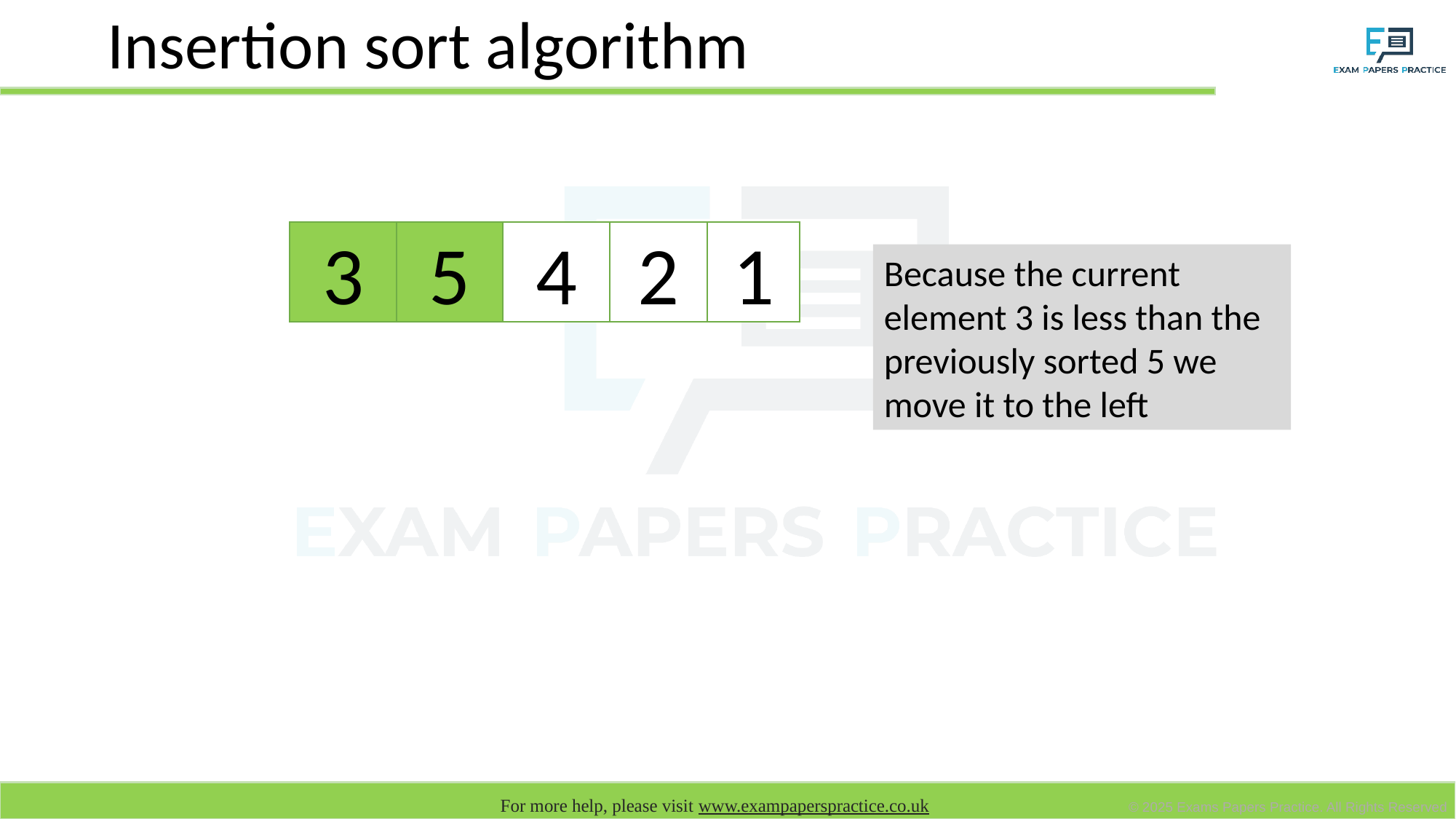

# Insertion sort algorithm
1
3
5
4
2
Because the current element 3 is less than the previously sorted 5 we move it to the left